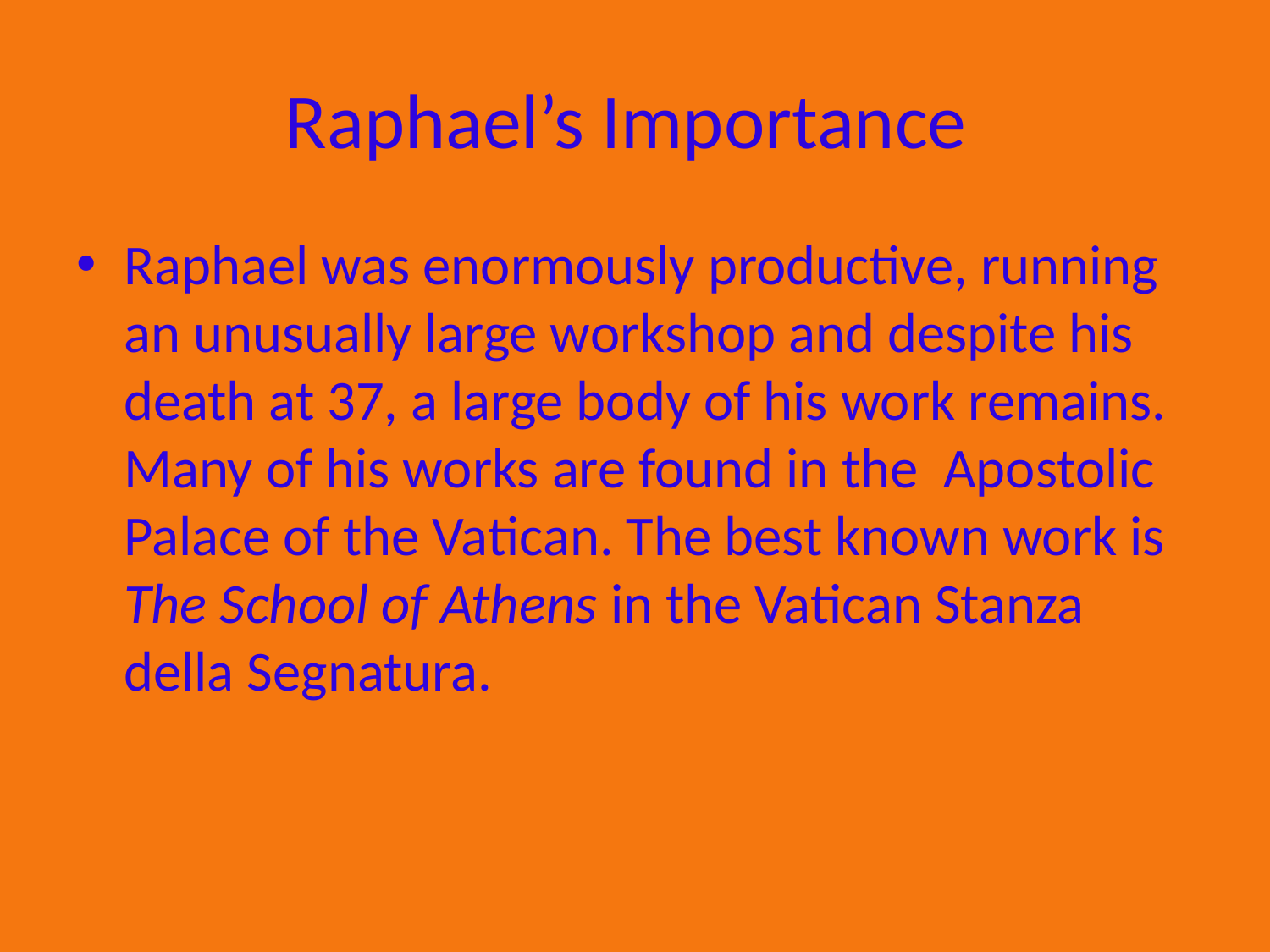

# Raphael’s Importance
Raphael was enormously productive, running an unusually large workshop and despite his death at 37, a large body of his work remains. Many of his works are found in the  Apostolic Palace of the Vatican. The best known work is The School of Athens in the Vatican Stanza della Segnatura.